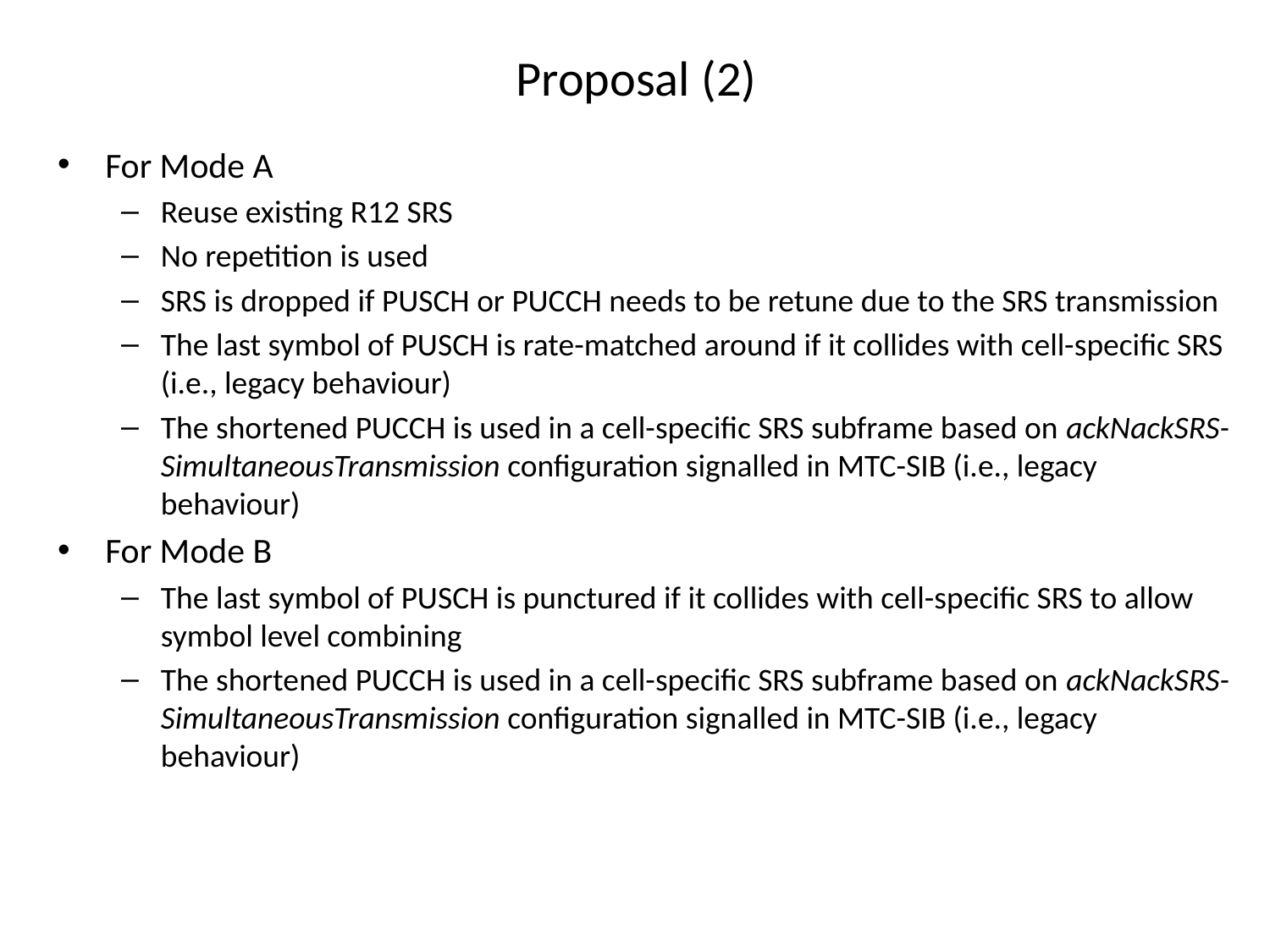

# Proposal (2)
For Mode A
Reuse existing R12 SRS
No repetition is used
SRS is dropped if PUSCH or PUCCH needs to be retune due to the SRS transmission
The last symbol of PUSCH is rate-matched around if it collides with cell-specific SRS (i.e., legacy behaviour)
The shortened PUCCH is used in a cell-specific SRS subframe based on ackNackSRS-SimultaneousTransmission configuration signalled in MTC-SIB (i.e., legacy behaviour)
For Mode B
The last symbol of PUSCH is punctured if it collides with cell-specific SRS to allow symbol level combining
The shortened PUCCH is used in a cell-specific SRS subframe based on ackNackSRS-SimultaneousTransmission configuration signalled in MTC-SIB (i.e., legacy behaviour)